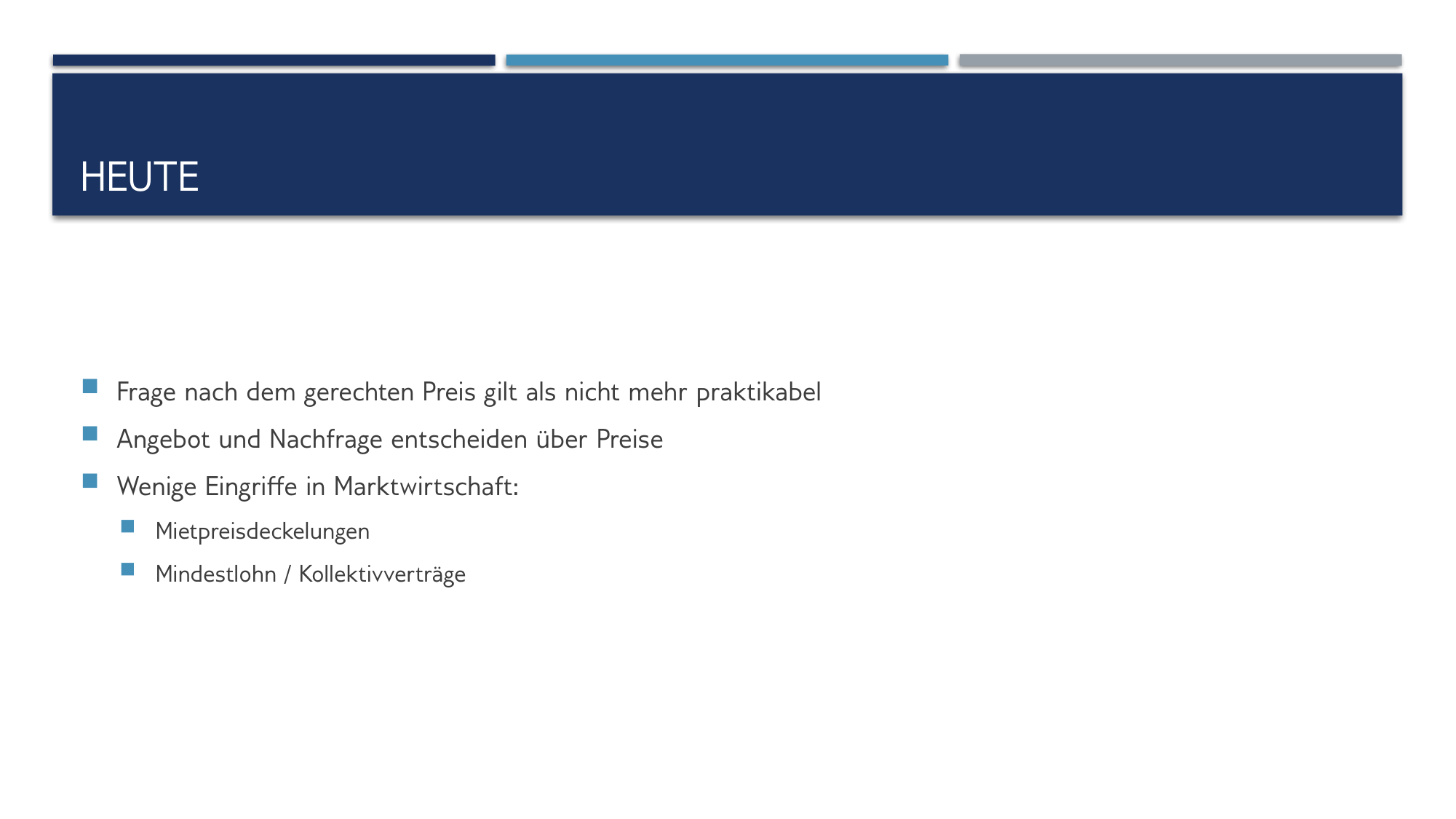

# Heute
Frage nach dem gerechten Preis gilt als nicht mehr praktikabel
Angebot und Nachfrage entscheiden über Preise
Wenige Eingriffe in Marktwirtschaft:
Mietpreisdeckelungen
Mindestlohn / Kollektivverträge